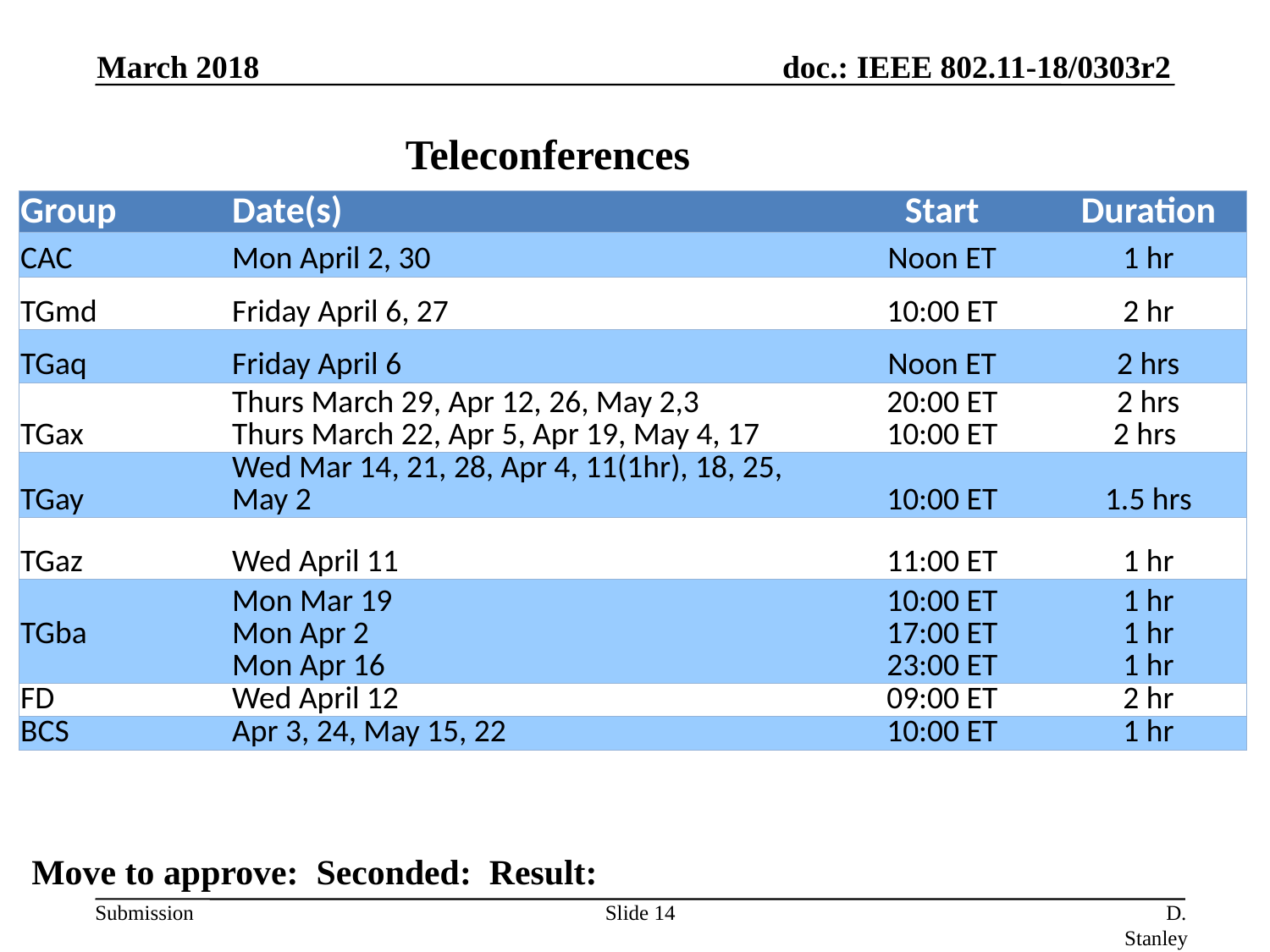

March 2018
Teleconferences
| Group | Date(s) | Start | Duration |
| --- | --- | --- | --- |
| CAC | Mon April 2, 30 | Noon ET | 1 hr |
| TGmd | Friday April 6, 27 | 10:00 ET | 2 hr |
| TGaq | Friday April 6 | Noon ET | 2 hrs |
| TGax | Thurs March 29, Apr 12, 26, May 2,3 Thurs March 22, Apr 5, Apr 19, May 4, 17 | 20:00 ET 10:00 ET | 2 hrs 2 hrs |
| TGay | Wed Mar 14, 21, 28, Apr 4, 11(1hr), 18, 25, May 2 | 10:00 ET | 1.5 hrs |
| TGaz | Wed April 11 | 11:00 ET | 1 hr |
| TGba | Mon Mar 19 Mon Apr 2 Mon Apr 16 | 10:00 ET 17:00 ET 23:00 ET | 1 hr 1 hr 1 hr |
| FD | Wed April 12 | 09:00 ET | 2 hr |
| BCS | Apr 3, 24, May 15, 22 | 10:00 ET | 1 hr |
Move to approve:  Seconded:  Result:
Slide 14
D. Stanley, HP Enterprise